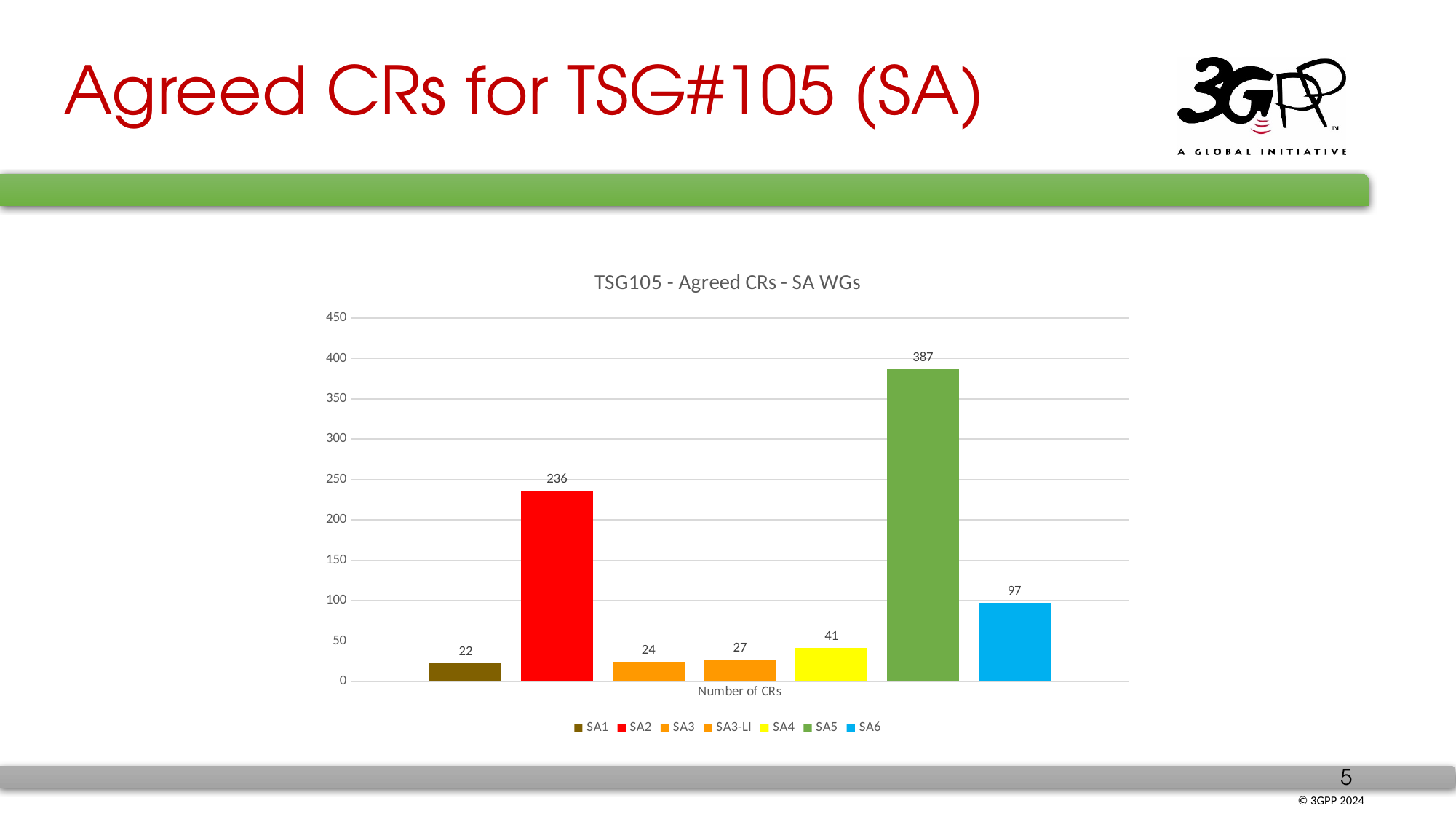

# Agreed CRs for TSG#105 (SA)

### Chart: TSG105 - Agreed CRs - SA WGs

| Category | SA1 | SA2 | SA3 | SA3-LI | SA4 | SA5 | SA6 |
|---|---|---|---|---|---|---|---|
| Number of CRs | 22.0 | 236.0 | 24.0 | 27.0 | 41.0 | 387.0 | 97.0 |